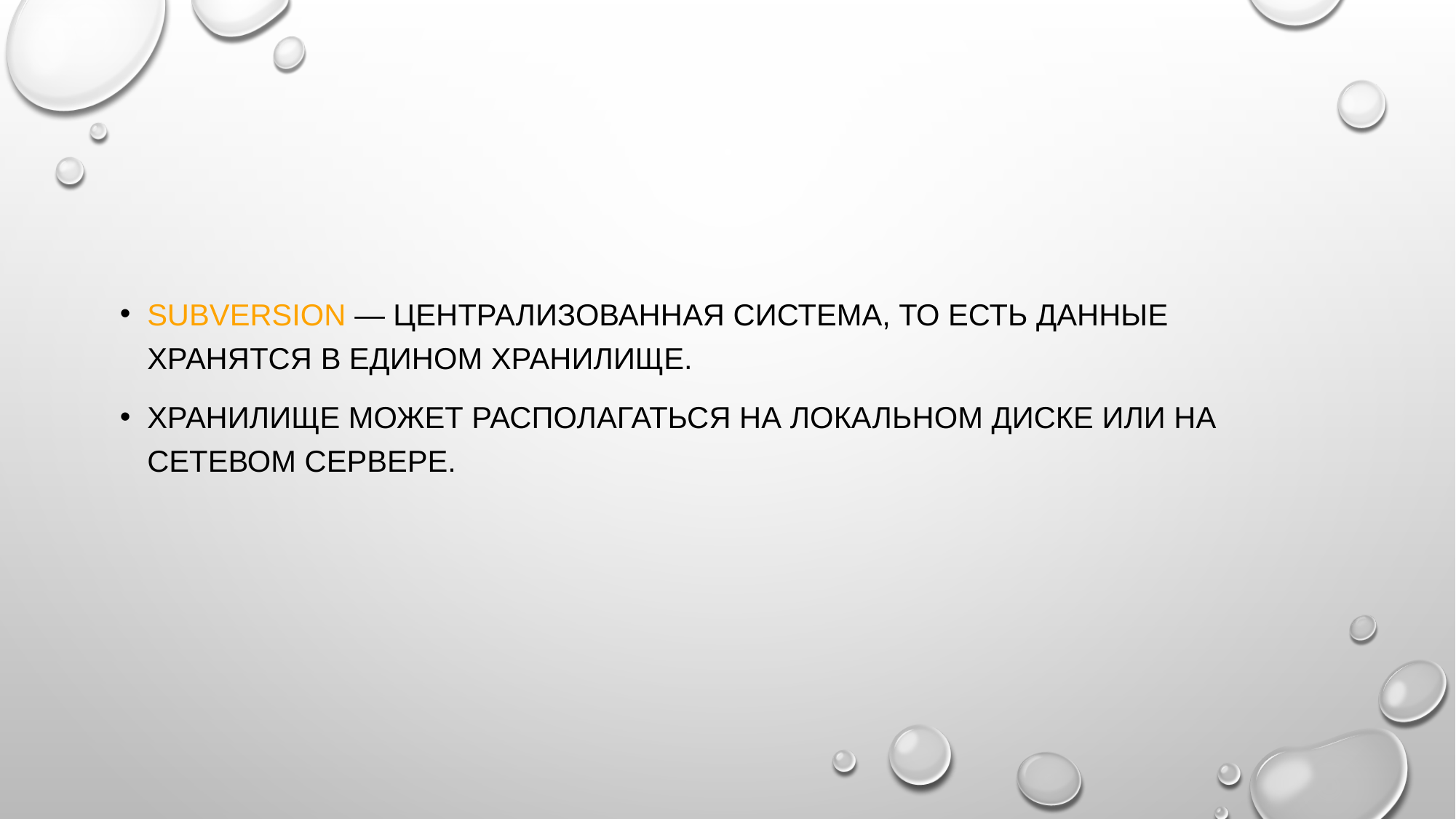

Subversion — централизованная система, то есть данные хранятся в едином хранилище.
Хранилище может располагаться на локальном диске или на сетевом сервере.